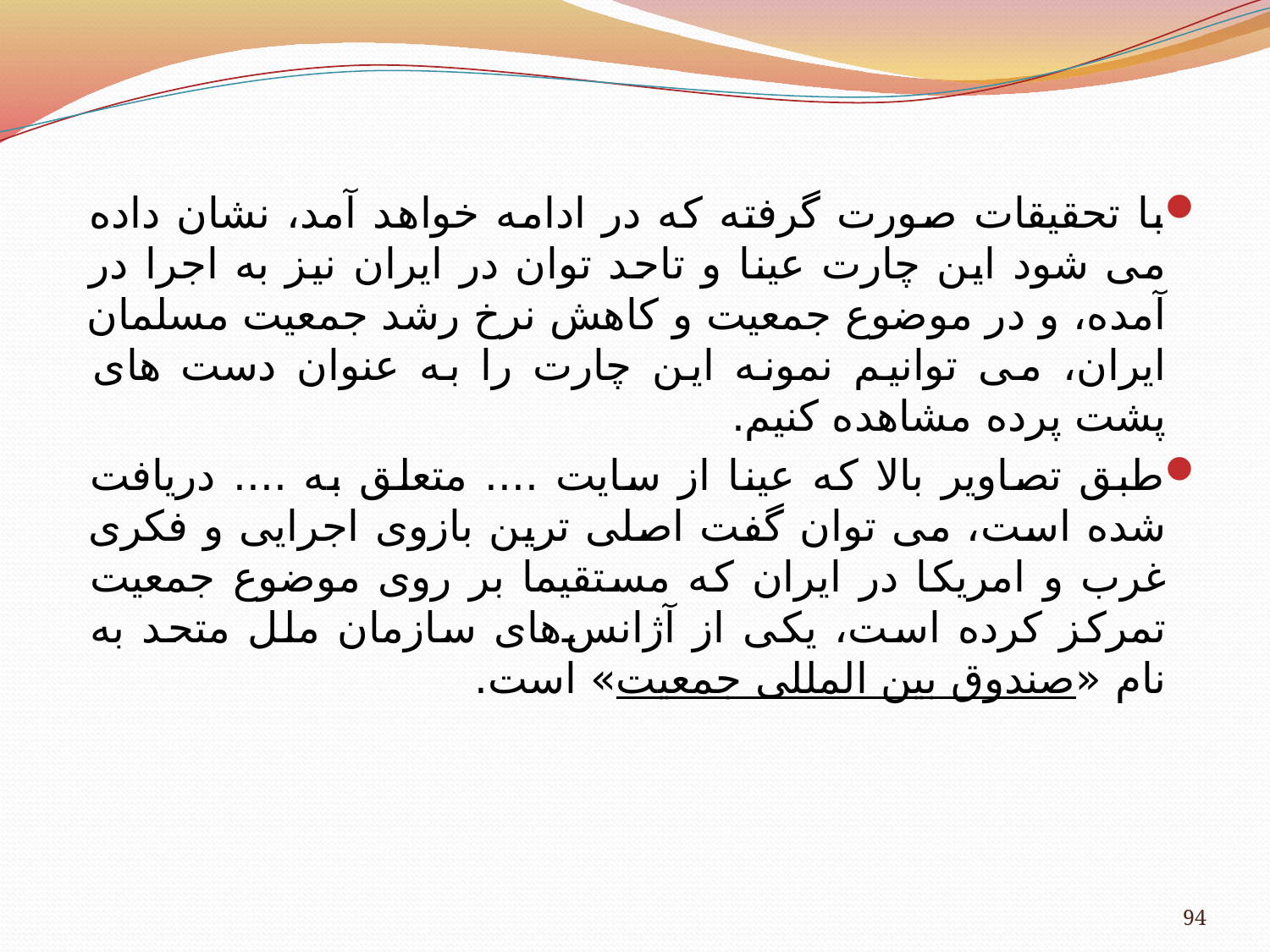

با تحقیقات صورت گرفته که در ادامه خواهد آمد، نشان داده می شود این چارت عینا و تاحد توان در ایران نیز به اجرا در آمده، و در موضوع جمعیت و کاهش نرخ رشد جمعیت مسلمان ایران، می توانیم نمونه این چارت را به عنوان دست های پشت پرده مشاهده کنیم.
طبق تصاویر بالا که عینا از سایت .... متعلق به .... دریافت شده است، می توان گفت اصلی ترین بازوی اجرایی و فکری غرب و امریکا در ایران که مستقیما بر روی موضوع جمعیت تمرکز کرده است، یکی از آژانس‌های سازمان ملل متحد به نام «صندوق بین المللی جمعیت» است.

94